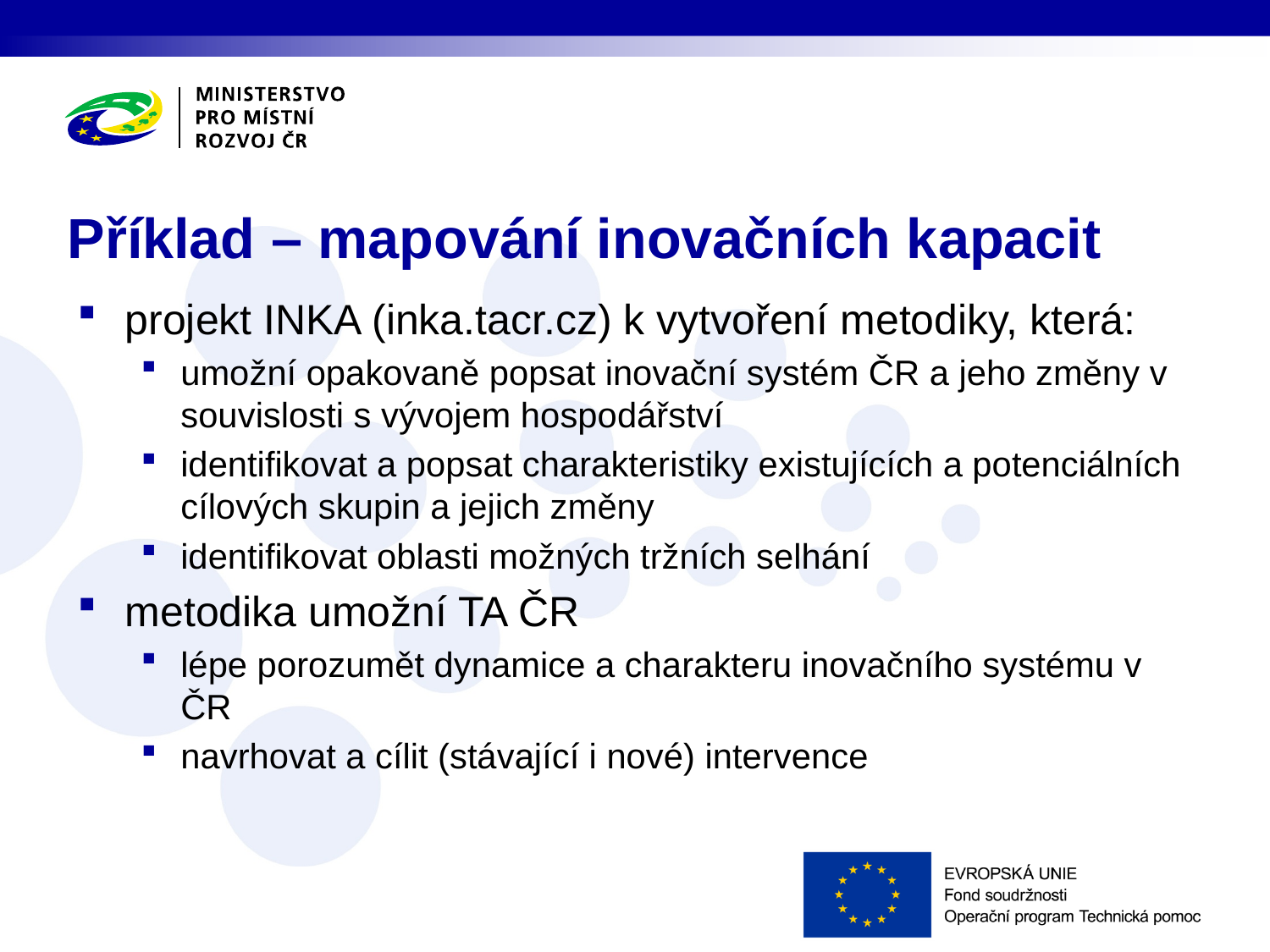

# Příklad – mapování inovačních kapacit
projekt INKA (inka.tacr.cz) k vytvoření metodiky, která:
umožní opakovaně popsat inovační systém ČR a jeho změny v souvislosti s vývojem hospodářství
identifikovat a popsat charakteristiky existujících a potenciálních cílových skupin a jejich změny
identifikovat oblasti možných tržních selhání
metodika umožní TA ČR
lépe porozumět dynamice a charakteru inovačního systému v ČR
navrhovat a cílit (stávající i nové) intervence